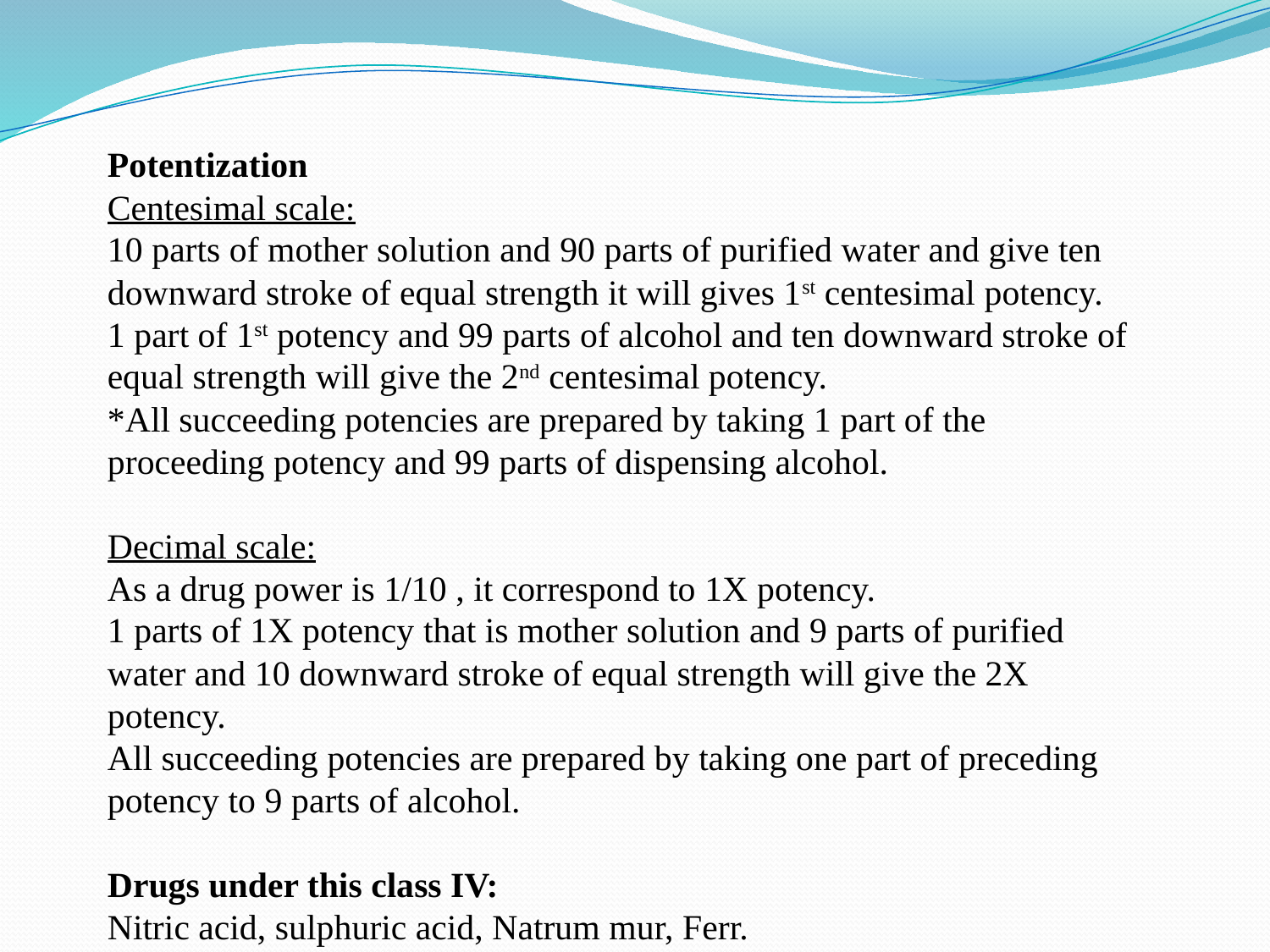

Potentization
Centesimal scale:
10 parts of mother solution and 90 parts of purified water and give ten downward stroke of equal strength it will gives 1st centesimal potency.
1 part of 1st potency and 99 parts of alcohol and ten downward stroke of equal strength will give the 2nd centesimal potency.
*All succeeding potencies are prepared by taking 1 part of the proceeding potency and 99 parts of dispensing alcohol.

Decimal scale:
As a drug power is 1/10 , it correspond to 1X potency.
1 parts of 1X potency that is mother solution and 9 parts of purified water and 10 downward stroke of equal strength will give the 2X potency.
All succeeding potencies are prepared by taking one part of preceding potency to 9 parts of alcohol.

Drugs under this class IV:
Nitric acid, sulphuric acid, Natrum mur, Ferr.